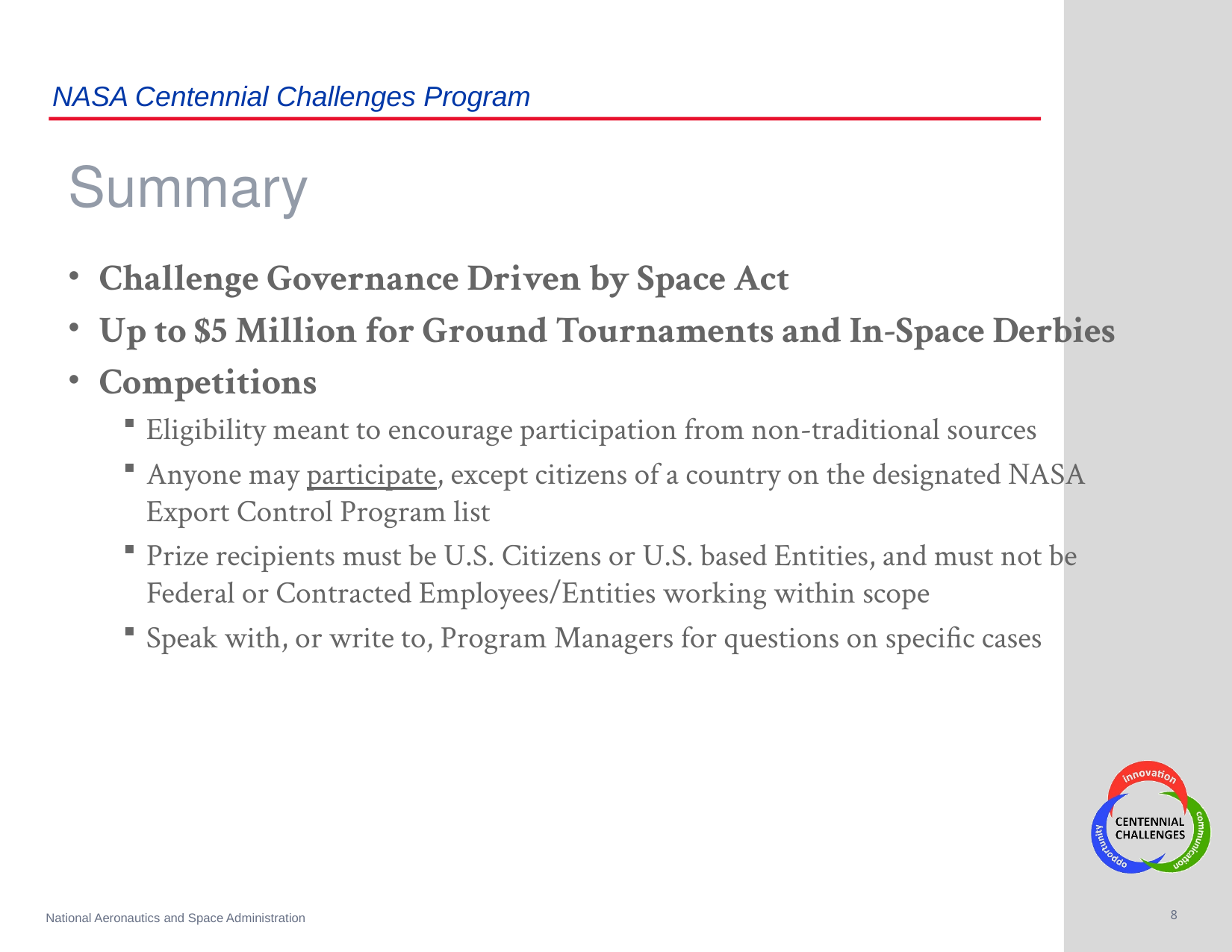

# Summary
Challenge Governance Driven by Space Act
Up to $5 Million for Ground Tournaments and In-Space Derbies
Competitions
Eligibility meant to encourage participation from non-traditional sources
Anyone may participate, except citizens of a country on the designated NASA Export Control Program list
Prize recipients must be U.S. Citizens or U.S. based Entities, and must not be Federal or Contracted Employees/Entities working within scope
Speak with, or write to, Program Managers for questions on specific cases
8